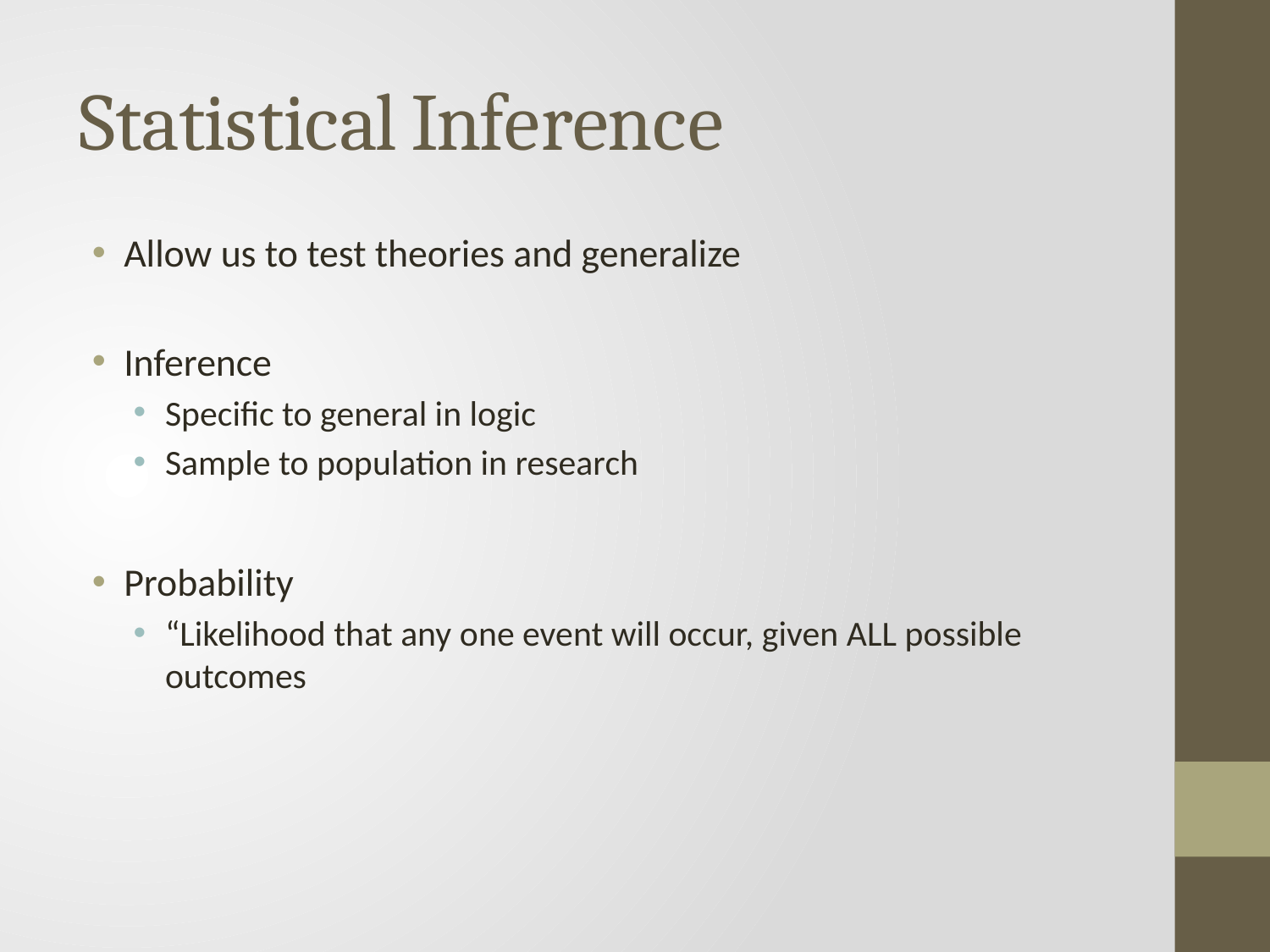

# Statistical Inference
Allow us to test theories and generalize

Inference
Specific to general in logic
Sample to population in research

Probability
“Likelihood that any one event will occur, given ALL possible outcomes